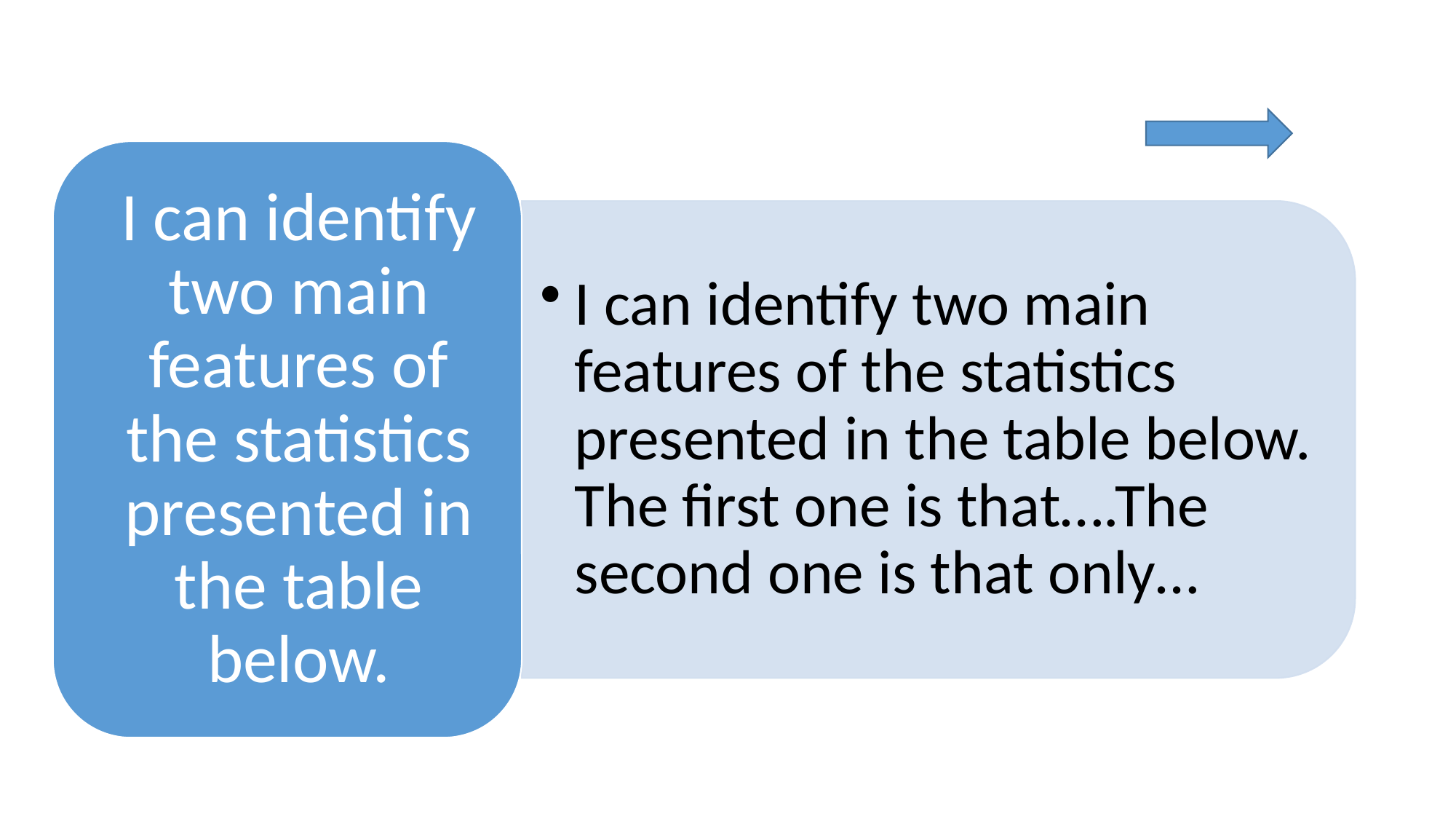

#

I can identify two main features of the statistics presented in the table below. The first one is that….The second one is that only…
I can identify two main features of the statistics presented in the table below.